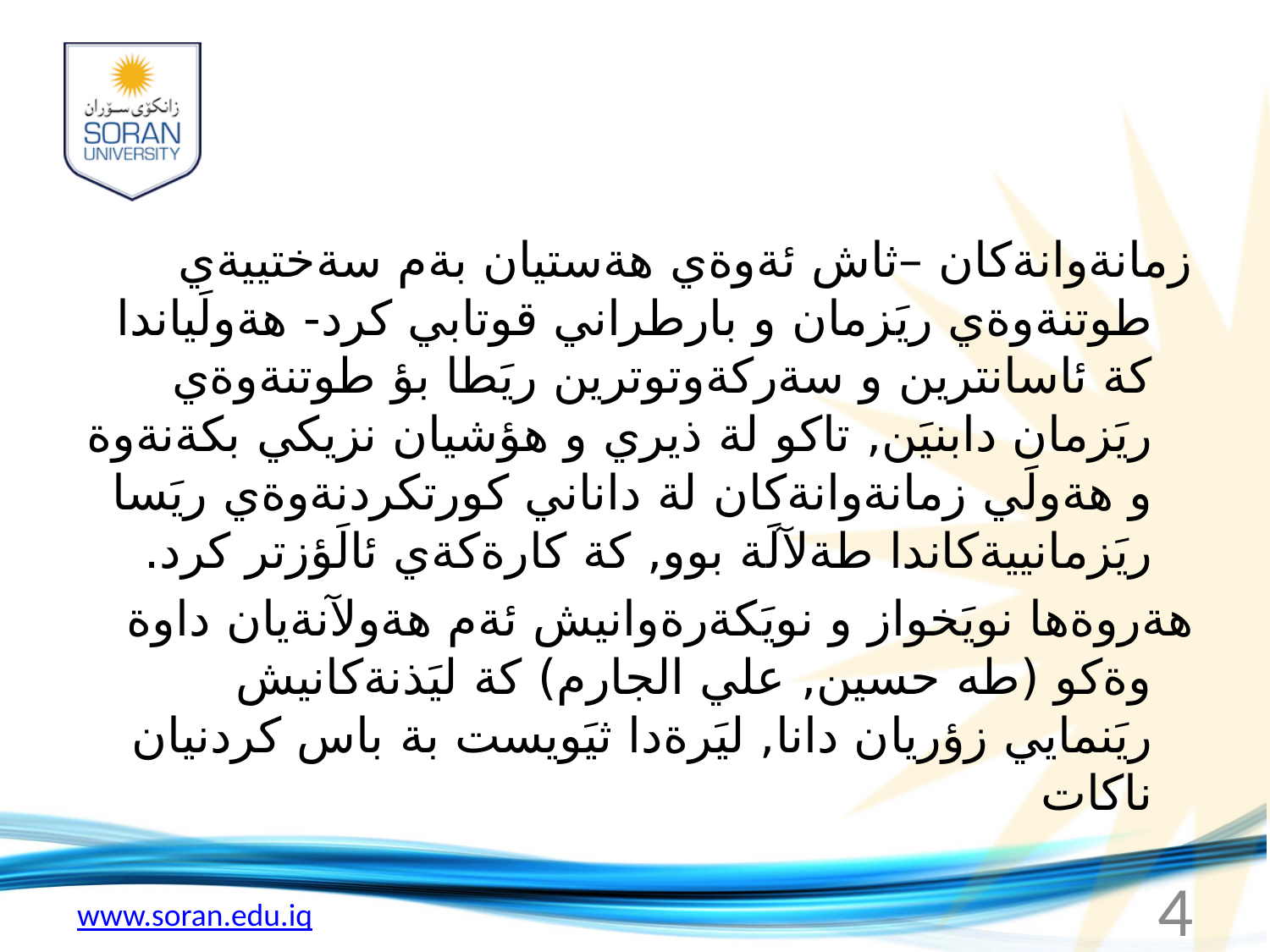

زمانةوانةكان –ثاش ئةوةي هةستيان بةم سةختييةي طوتنةوةي ريَزمان و بارطراني قوتابي كرد- هةولَياندا كة ئاسانترين و سةركةوتوترين ريَطا بؤ طوتنةوةي ريَزمان دابنيَن, تاكو لة ذيري و هؤشيان نزيكي بكةنةوة و هةولَي زمانةوانةكان لة داناني كورتكردنةوةي ريَسا ريَزمانييةكاندا طةلآلَة بوو, كة كارةكةي ئالَؤزتر كرد.
هةروةها نويَخواز و نويَكةرةوانيش ئةم هةولآنةيان داوة وةكو (طه حسين, علي الجارم) كة ليَذنةكانيش ريَنمايي زؤريان دانا, ليَرةدا ثيَويست بة باس كردنيان ناكات
4